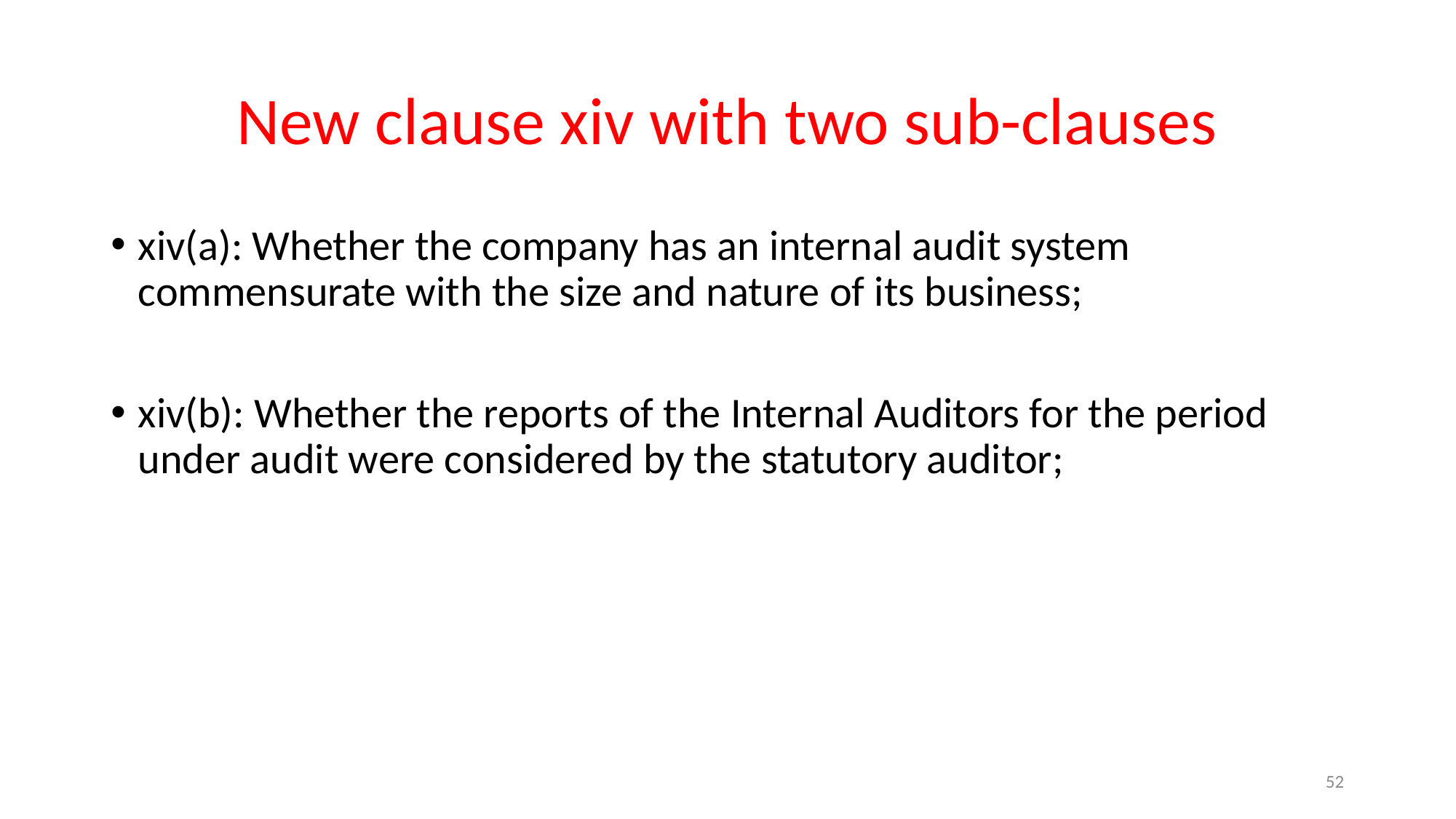

# New clause xiv with two sub-clauses
xiv(a): Whether the company has an internal audit system commensurate with the size and nature of its business;

xiv(b): Whether the reports of the Internal Auditors for the period under audit were considered by the statutory auditor;

52